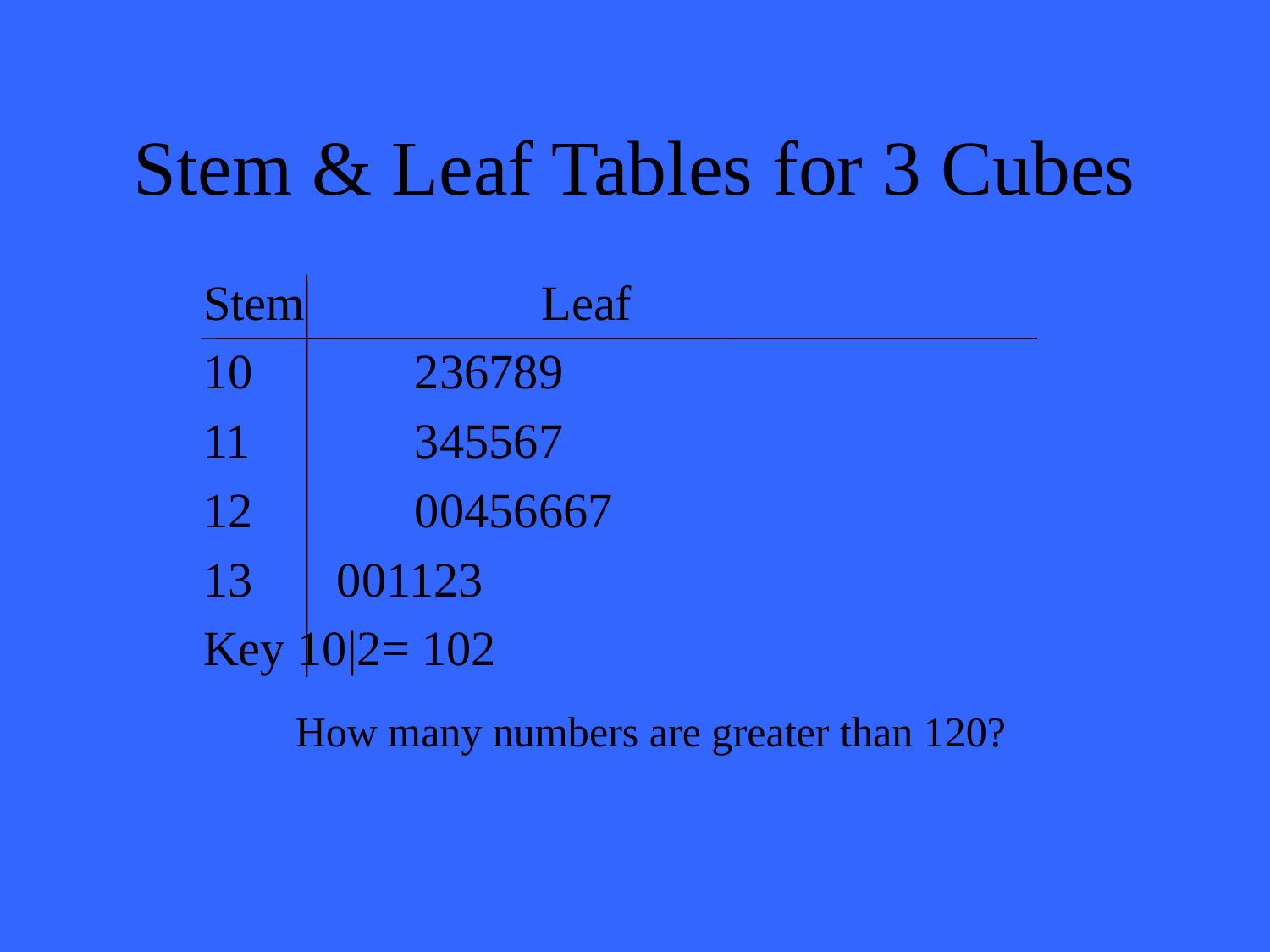

# Stem & Leaf Tables for 3 Cubes
Stem		Leaf
10		236789
11		345567
12		00456667
    001123
Key 10|2= 102

How many numbers are greater than 120?